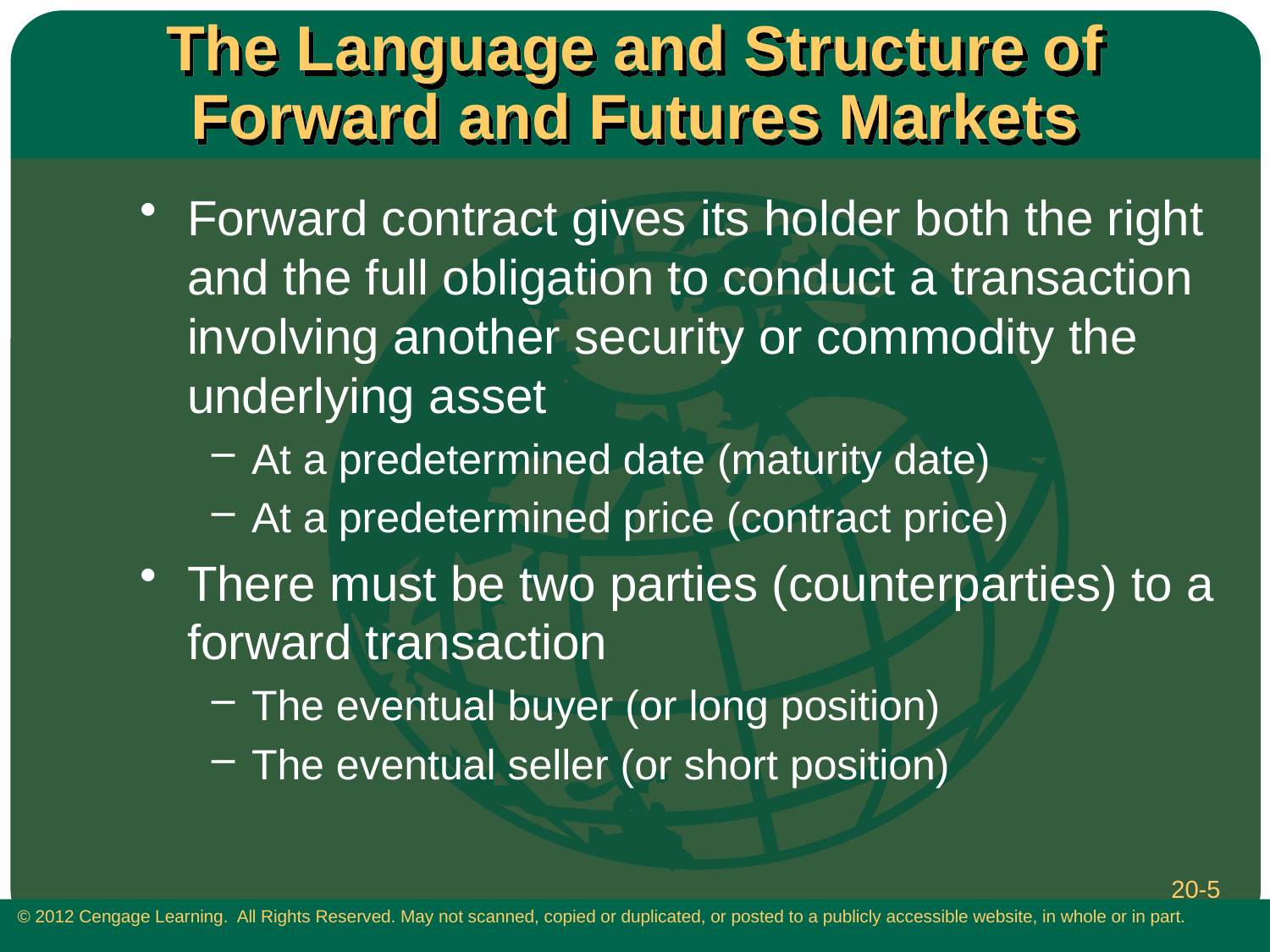

# The Language and Structure of Forward and Futures Markets
Forward contract gives its holder both the right and the full obligation to conduct a transaction involving another security or commodity the underlying asset
At a predetermined date (maturity date)
At a predetermined price (contract price)
There must be two parties (counterparties) to a forward transaction
The eventual buyer (or long position)
The eventual seller (or short position)
20-5
 © 2012 Cengage Learning.  All Rights Reserved. May not scanned, copied or duplicated, or posted to a publicly accessible website, in whole or in part.